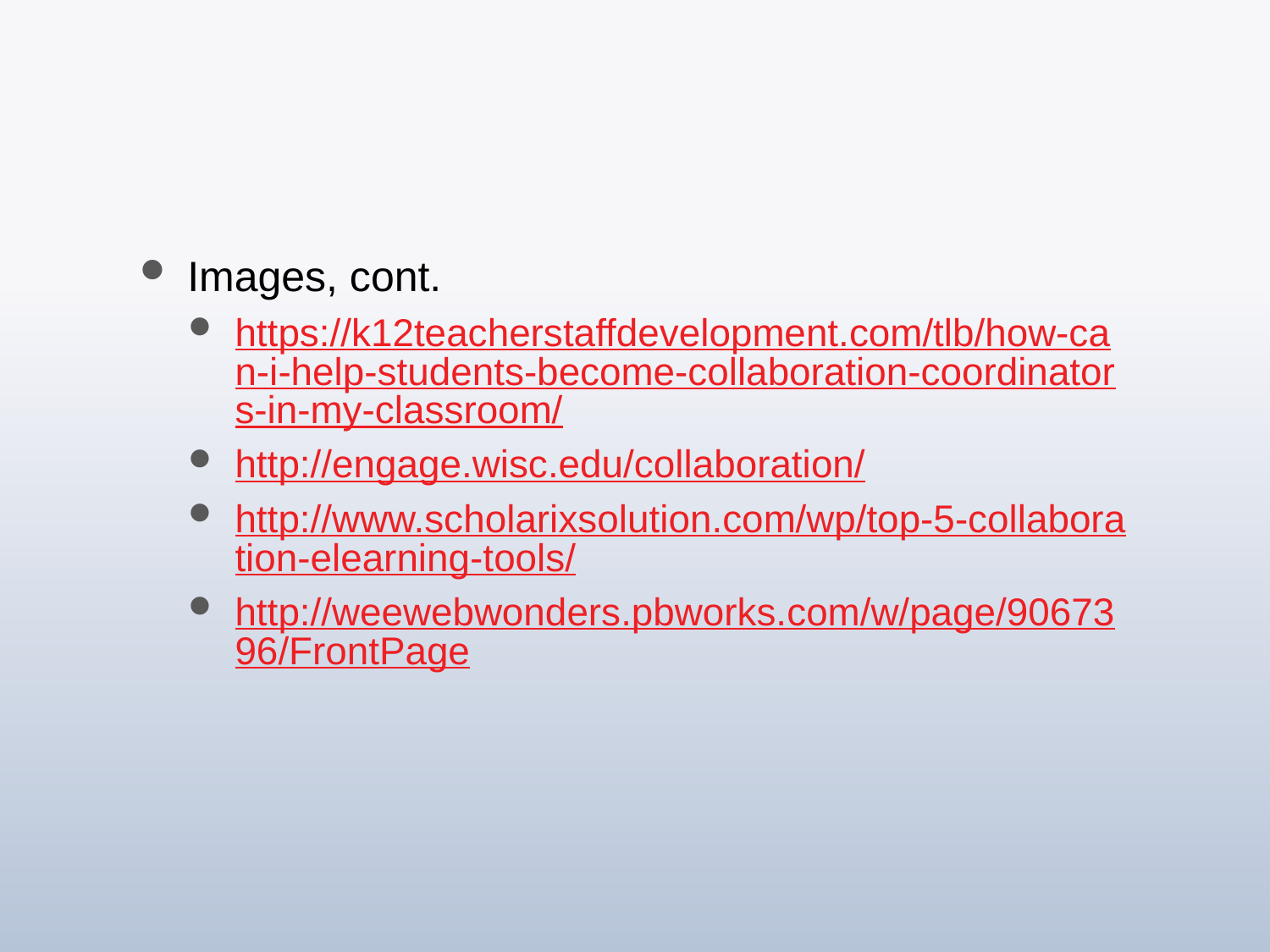

#
Images, cont.
https://k12teacherstaffdevelopment.com/tlb/how-can-i-help-students-become-collaboration-coordinators-in-my-classroom/
http://engage.wisc.edu/collaboration/
http://www.scholarixsolution.com/wp/top-5-collaboration-elearning-tools/
http://weewebwonders.pbworks.com/w/page/9067396/FrontPage